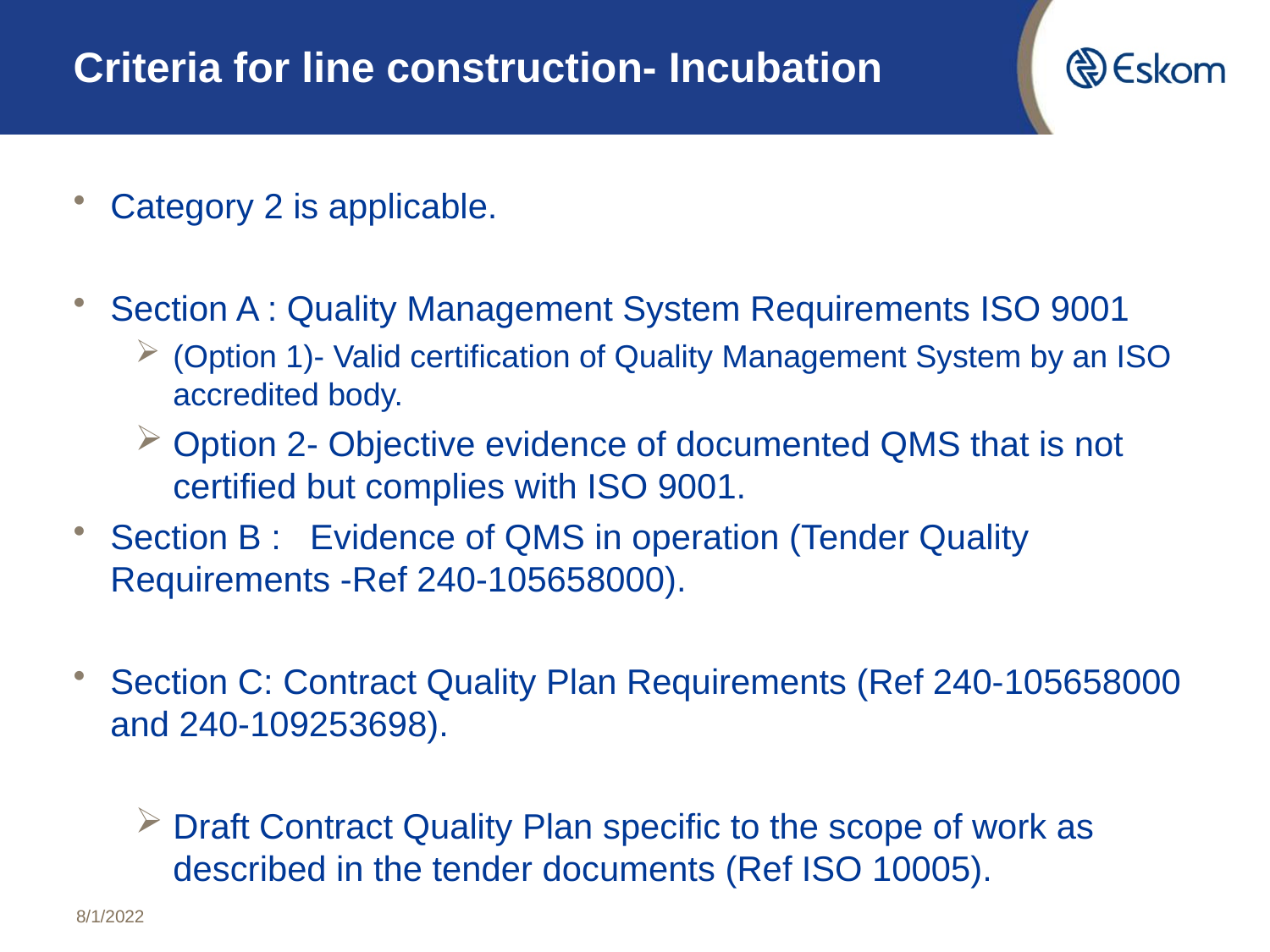

# Criteria for line construction- Incubation

Category 2 is applicable.

Section A : Quality Management System Requirements ISO 9001
(Option 1)- Valid certification of Quality Management System by an ISO accredited body.
Option 2- Objective evidence of documented QMS that is not certified but complies with ISO 9001.
Section B :   Evidence of QMS in operation (Tender Quality Requirements -Ref 240-105658000).

Section C: Contract Quality Plan Requirements (Ref 240-105658000 and 240-109253698).

Draft Contract Quality Plan specific to the scope of work as described in the tender documents (Ref ISO 10005).

8/1/2022